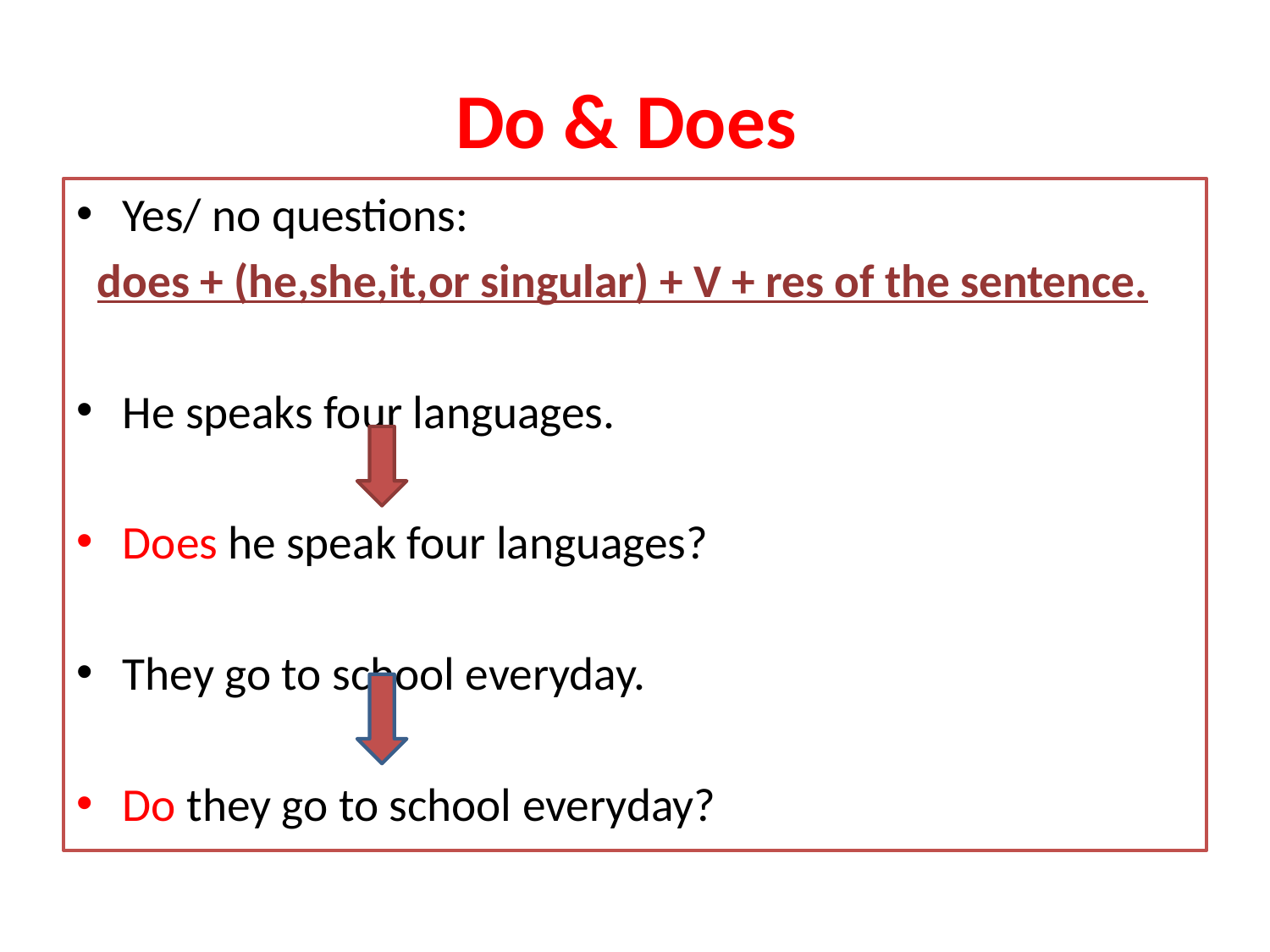

# Do & Does
Yes/ no questions:
  does + (he,she,it,or singular) + V + res of the sentence.

He speaks four languages.

Does he speak four languages?

They go to school everyday.

Do they go to school everyday?